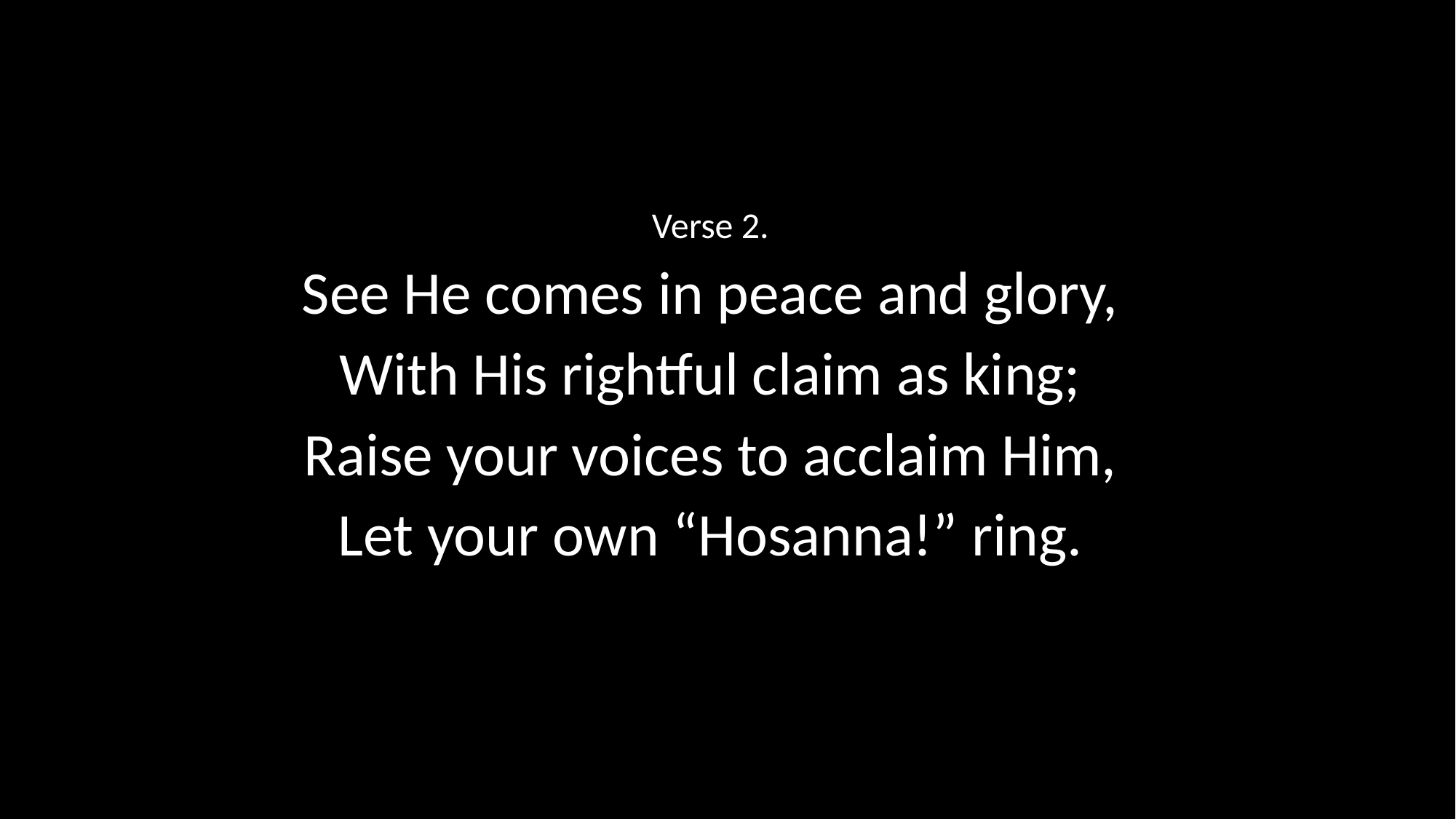

Verse 2.
See He comes in peace and glory,
With His rightful claim as king;
Raise your voices to acclaim Him,
Let your own “Hosanna!” ring.